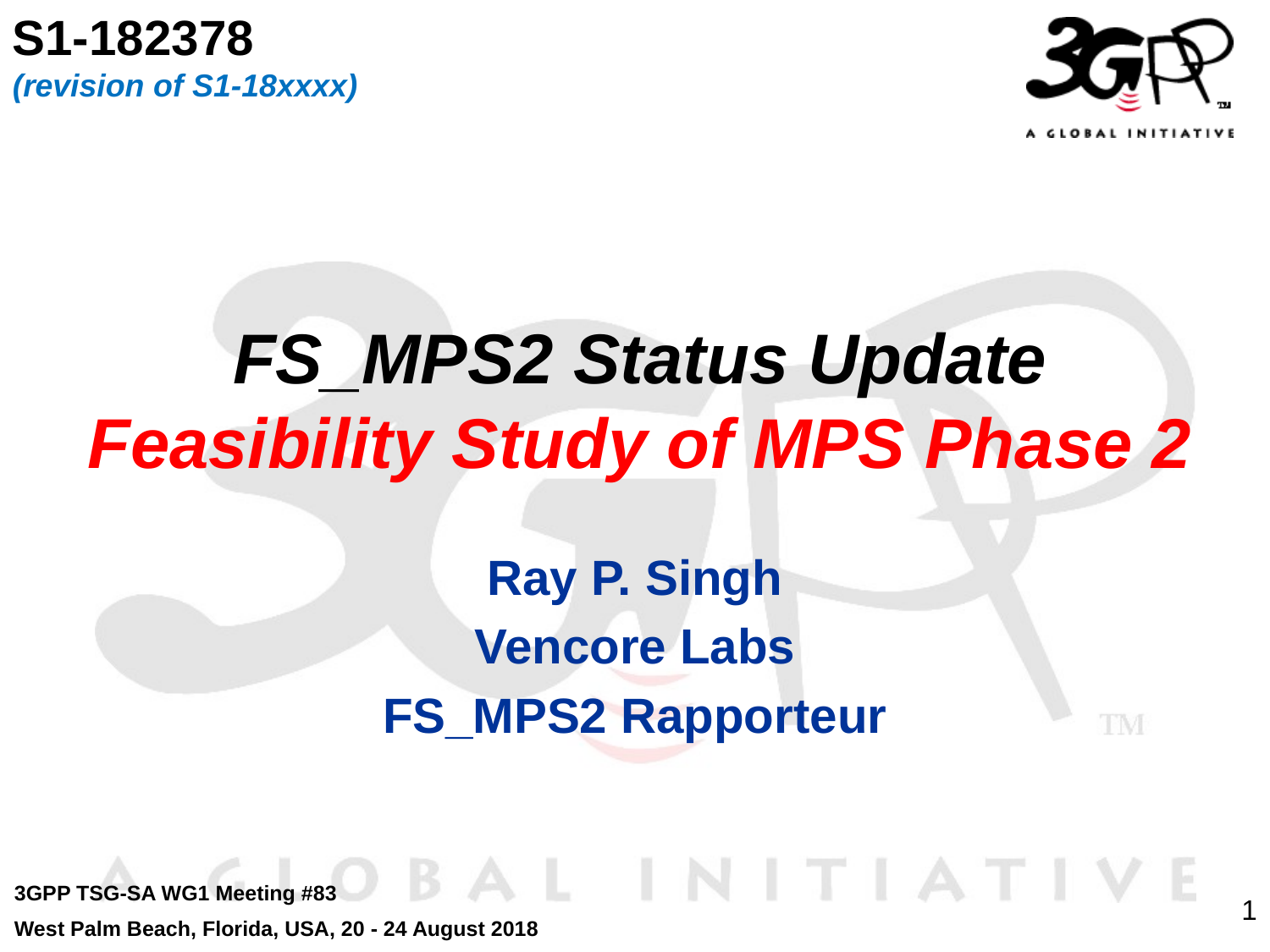

S1-182378
(revision of S1-18xxxx)
# FS_MPS2 Status Update Feasibility Study of MPS Phase 2
Ray P. Singh
Vencore Labs
FS_MPS2 Rapporteur
3GPP TSG-SA WG1 Meeting #83
West Palm Beach, Florida, USA, 20 - 24 August 2018
1